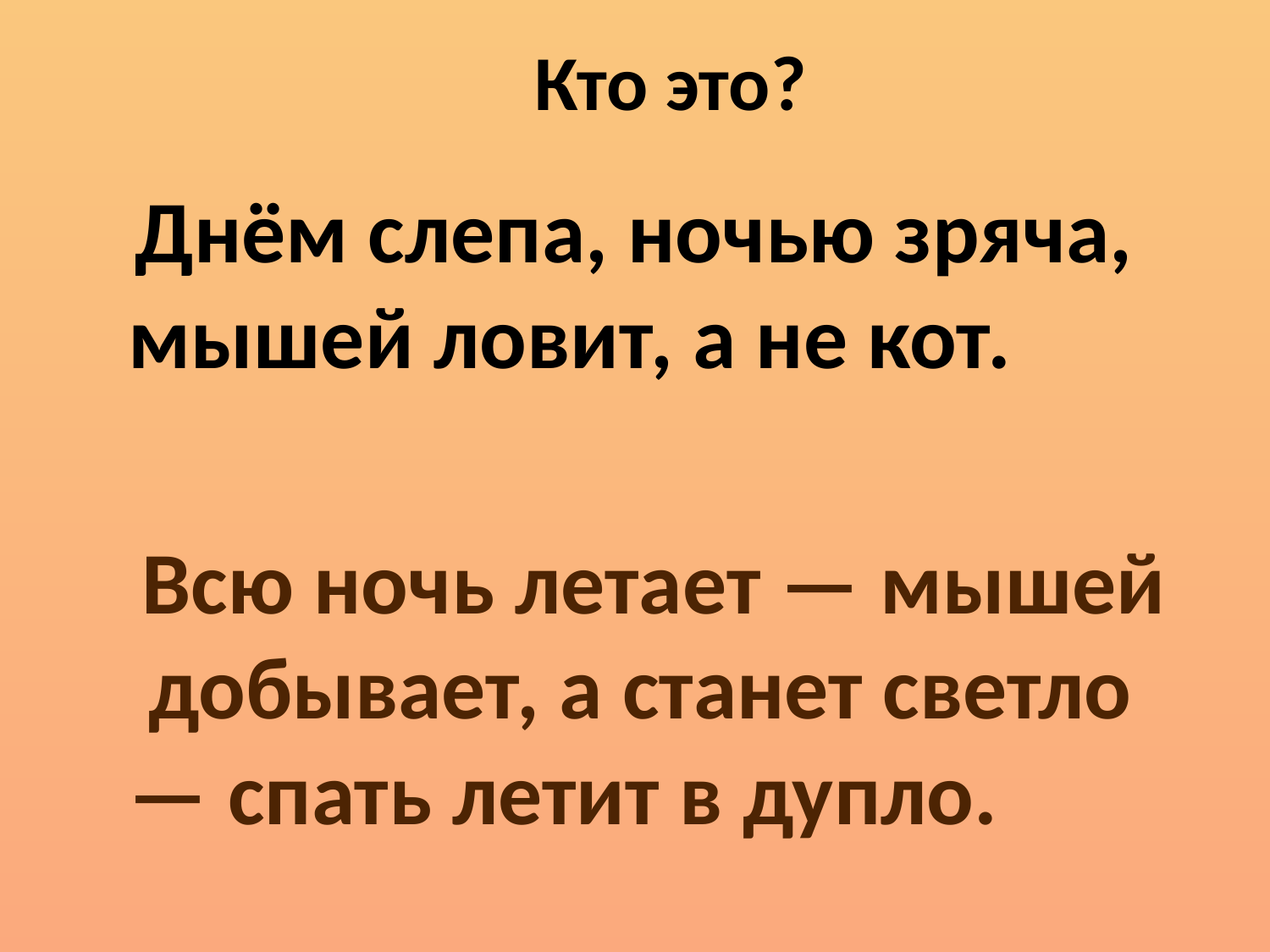

# Кто это?
     Днём слепа, ночью зряча, мышей ловит, а не кот.

   Всю ночь летает — мышей   добывает, а станет светло — спать летит в дупло.